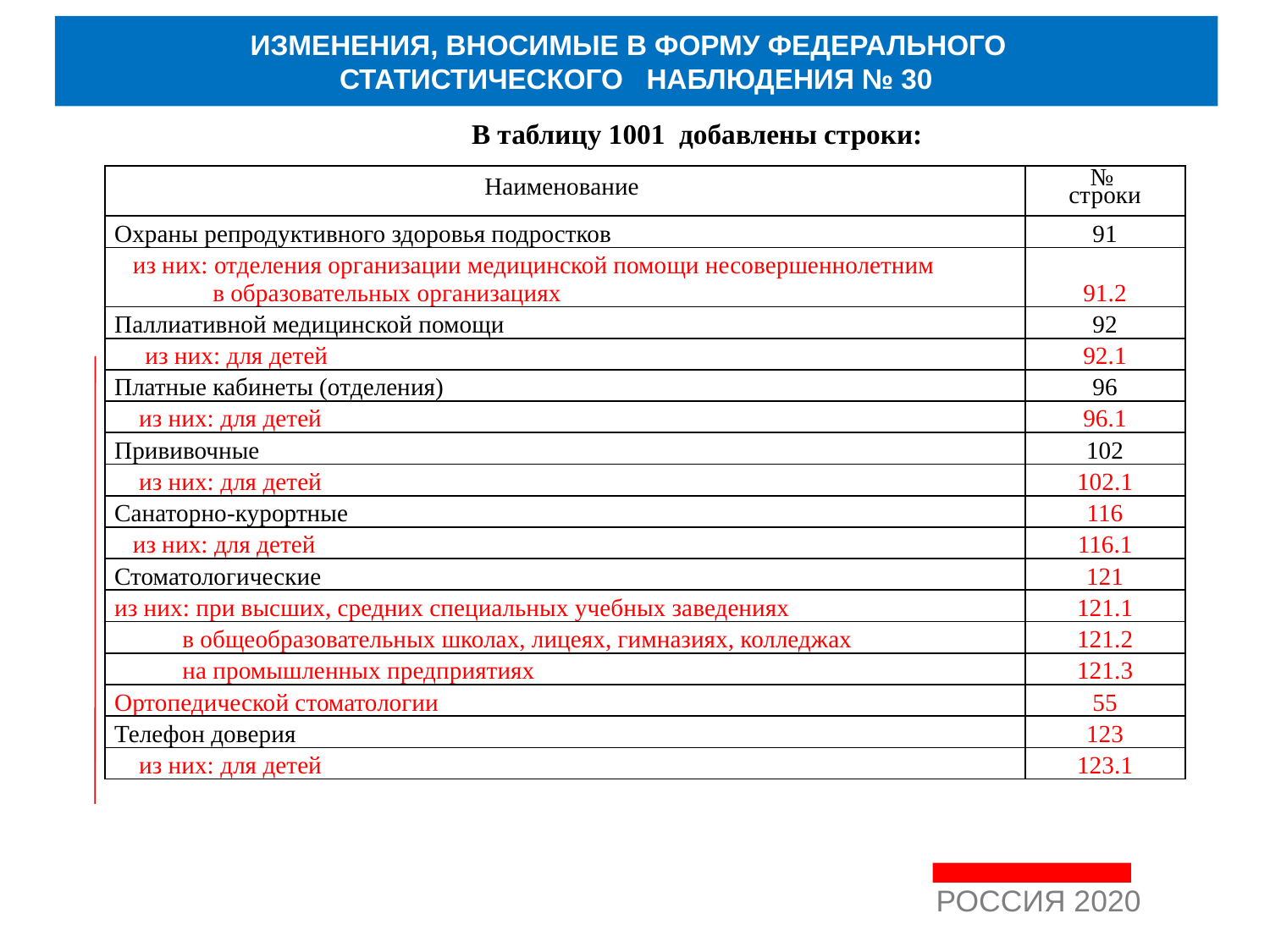

ИЗМЕНЕНИЯ, ВНОСИМЫЕ В ФОРМУ ФЕДЕРАЛЬНОГО
СТАТИСТИЧЕСКОГО   НАБЛЮДЕНИЯ № 30

В таблицу 1001  добавлены строки:

| Наименование | № строки |
| --- | --- |
| Охраны репродуктивного здоровья подростков | 91 |
| из них: отделения организации медицинской помощи несовершеннолетним в образовательных организациях | 91.2 |
| Паллиативной медицинской помощи | 92 |
| из них: для детей | 92.1 |
| Платные кабинеты (отделения) | 96 |
| из них: для детей | 96.1 |
| Прививочные | 102 |
| из них: для детей | 102.1 |
| Санаторно-курортные | 116 |
| из них: для детей | 116.1 |
| Стоматологические | 121 |
| из них: при высших, средних специальных учебных заведениях | 121.1 |
| в общеобразовательных школах, лицеях, гимназиях, колледжах | 121.2 |
| на промышленных предприятиях | 121.3 |
| Ортопедической стоматологии | 55 |
| Телефон доверия | 123 |
| из них: для детей | 123.1 |

РОССИЯ 2020